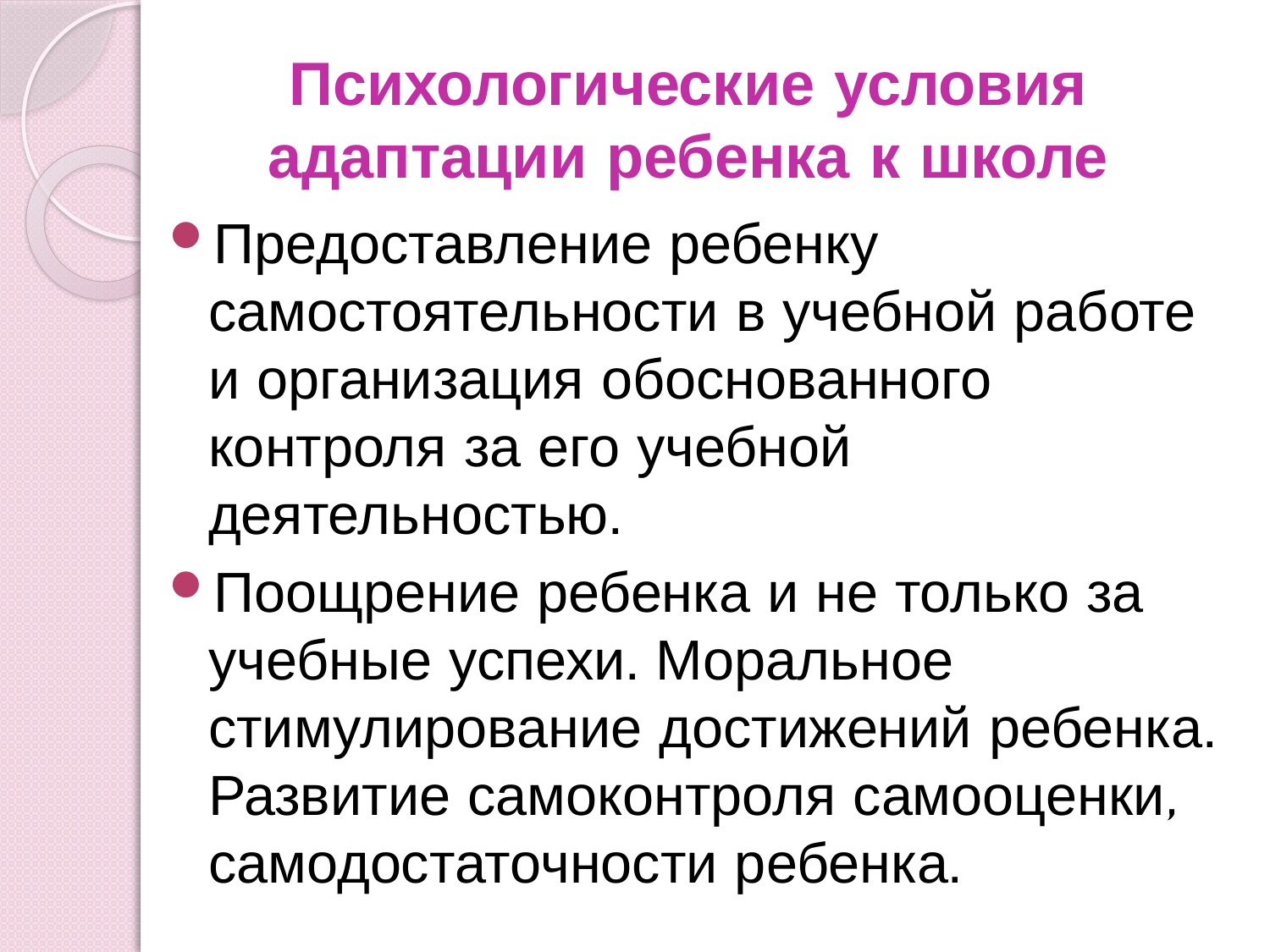

# Психологические условия адаптации ребенка к школе
Предоставление ребенку самостоятельности в учебной работе  и организация обоснованного контроля за его учебной деятельностью.
Поощрение ребенка и не только за учебные успехи. Моральное стимулирование достижений ребенка. Развитие самоконтроля самооценки, самодостаточности ребенка.